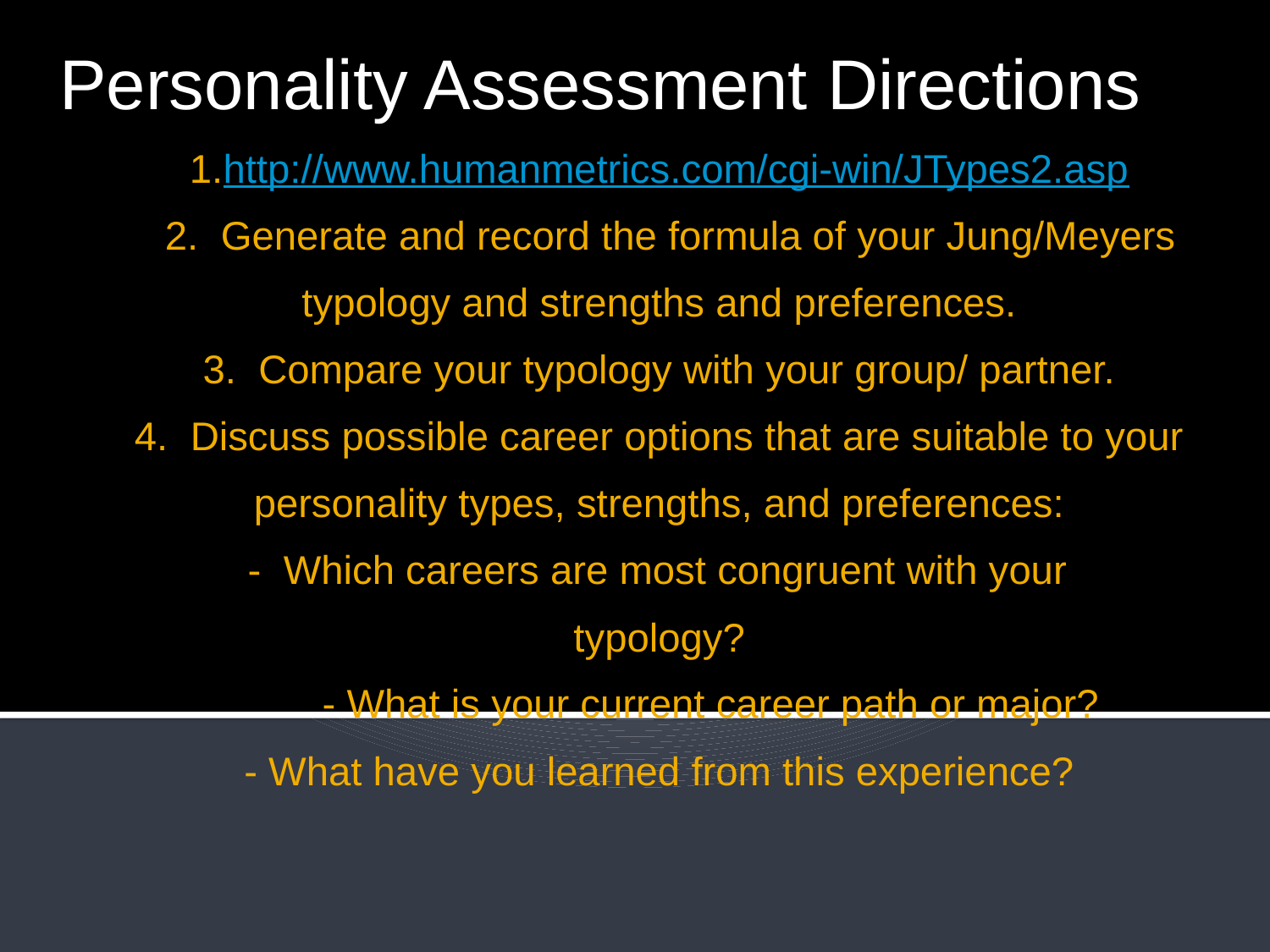

Personality Assessment Directions
# 1.http://www.humanmetrics.com/cgi-win/JTypes2.asp 2.  Generate and record the formula of your Jung/Meyers typology and strengths and preferences. 3.  Compare your typology with your group/ partner. 4.  Discuss possible career options that are suitable to your personality types, strengths, and preferences: -  Which careers are most congruent with your 	typology? - What is your current career path or major? - What have you learned from this experience?